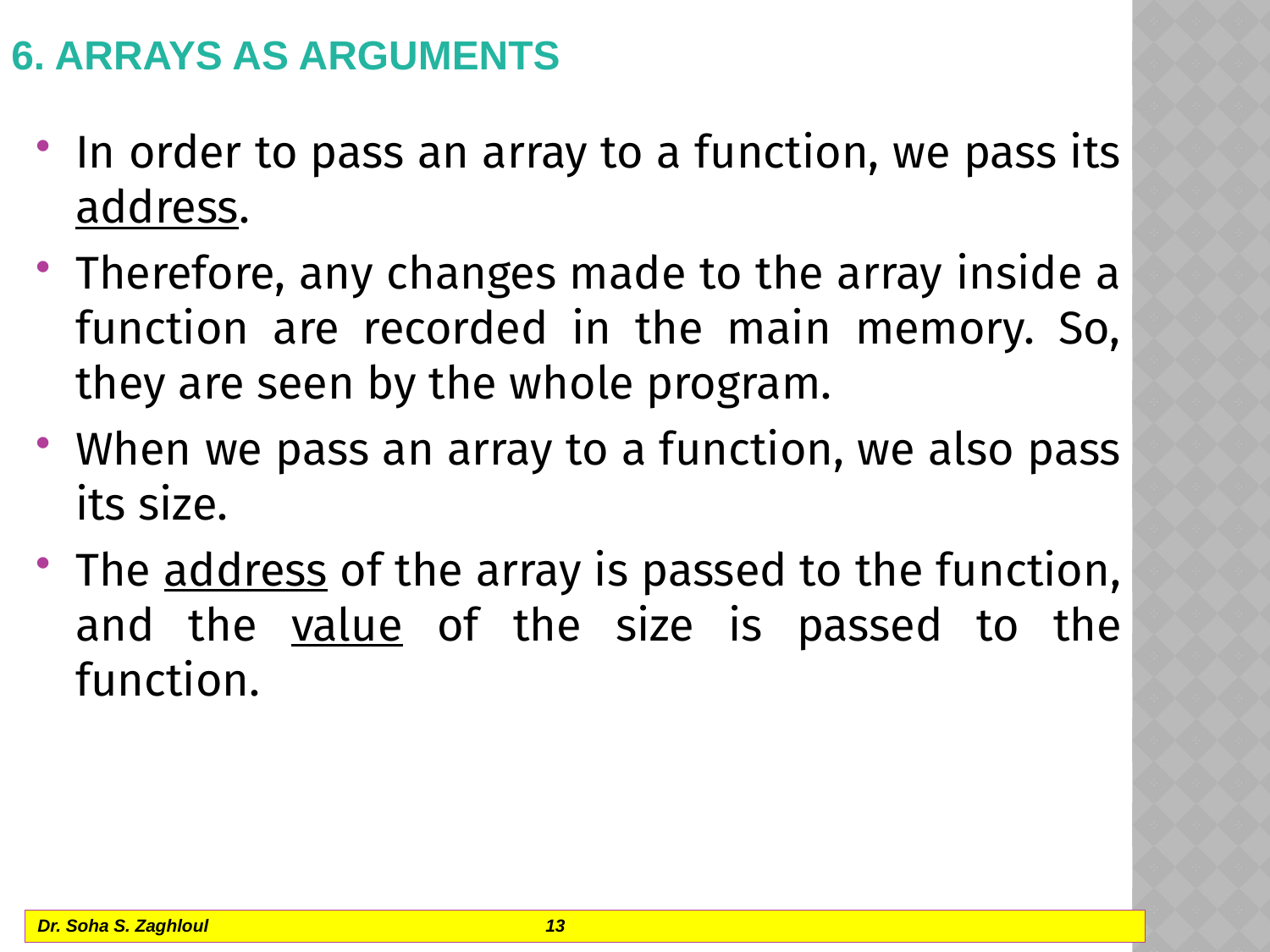

# 6. arrays as arguments
In order to pass an array to a function, we pass its address.
Therefore, any changes made to the array inside a function are recorded in the main memory. So, they are seen by the whole program.
When we pass an array to a function, we also pass its size.
The address of the array is passed to the function, and the value of the size is passed to the function.
Dr. Soha S. Zaghloul			13